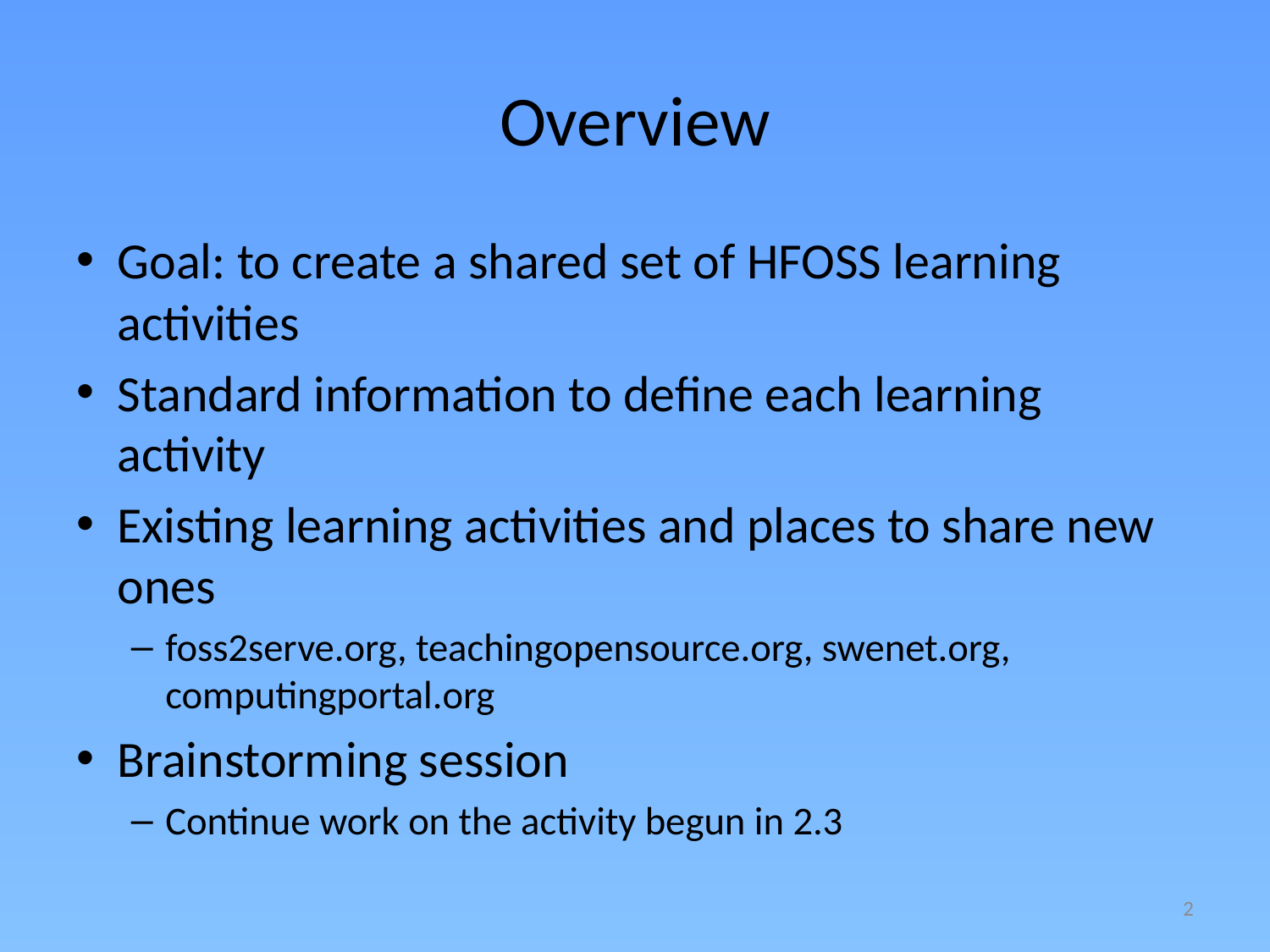

# Overview
Goal: to create a shared set of HFOSS learning activities
Standard information to define each learning activity
Existing learning activities and places to share new ones
foss2serve.org, teachingopensource.org, swenet.org, computingportal.org
Brainstorming session
Continue work on the activity begun in 2.3
2